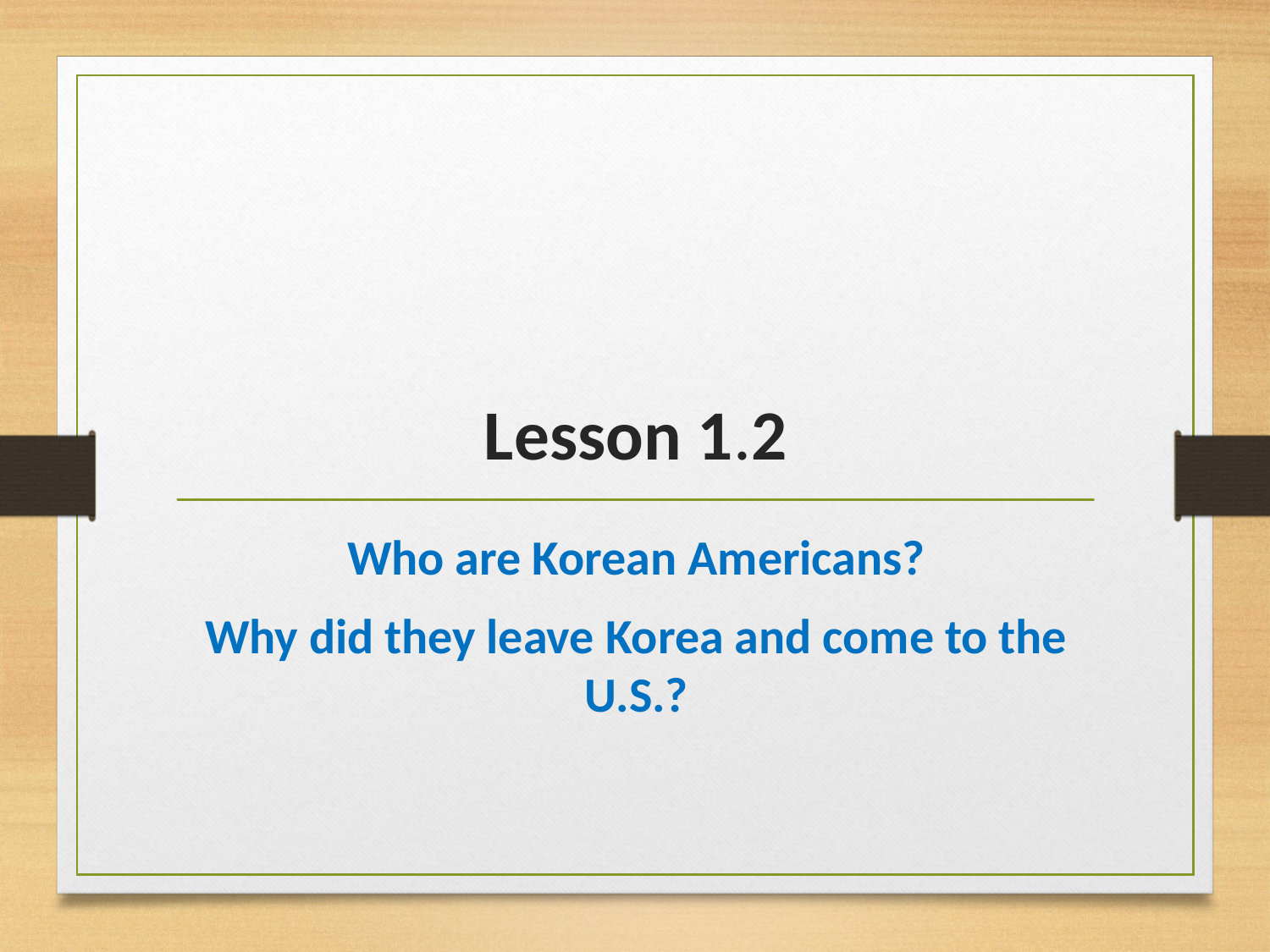

# Lesson 1.2
Who are Korean Americans?
Why did they leave Korea and come to the U.S.?